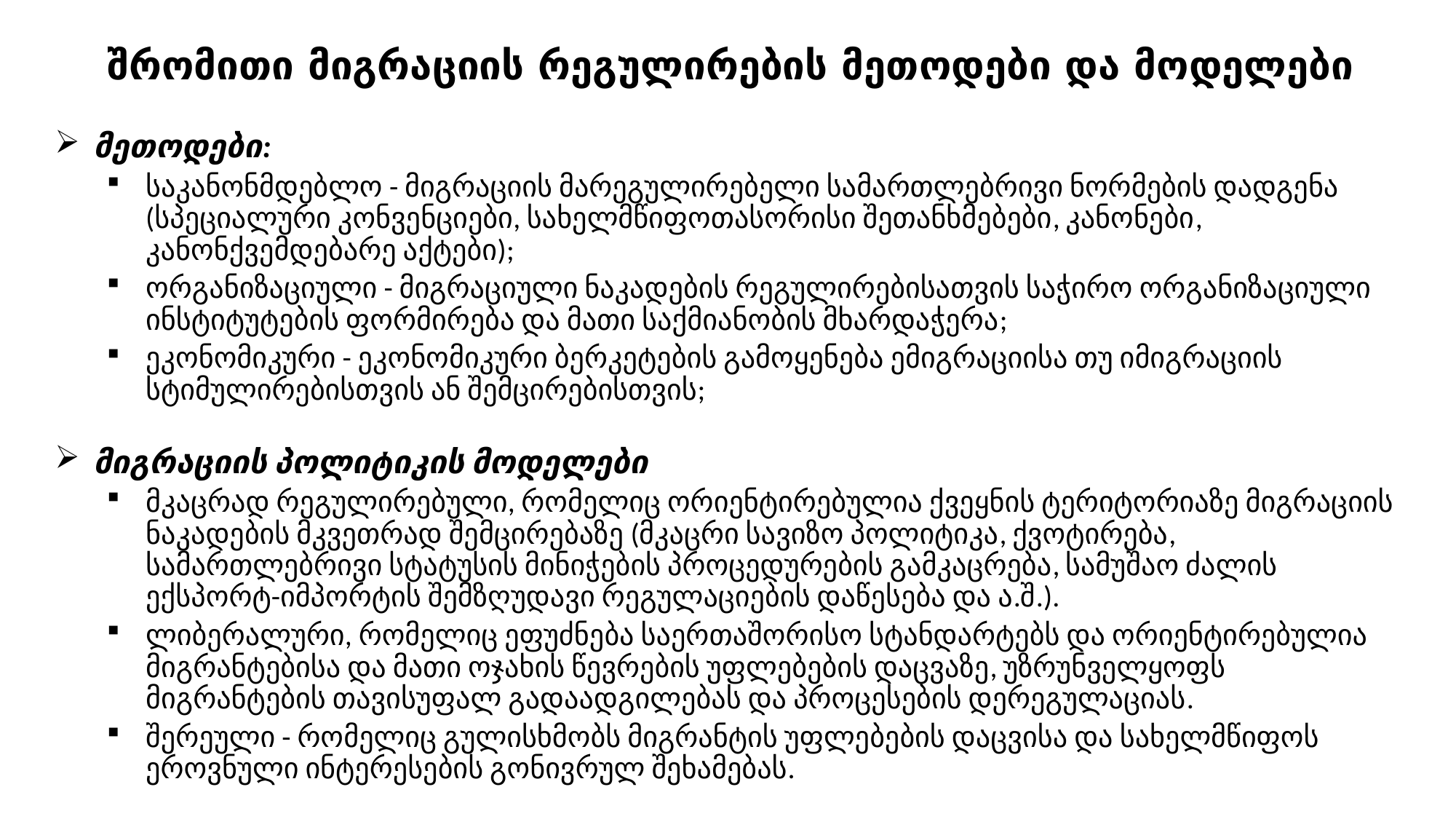

# შრომითი მიგრაციის რეგულირების მეთოდები და მოდელები
მეთოდები:
საკანონმდებლო - მიგრაციის მარეგულირებელი სამართლებრივი ნორმების დადგენა (სპეციალური კონვენციები, სახელმწიფოთასორისი შეთანხმებები, კანონები, კანონქვემდებარე აქტები);
ორგანიზაციული - მიგრაციული ნაკადების რეგულირებისათვის საჭირო ორგანიზაციული ინსტიტუტების ფორმირება და მათი საქმიანობის მხარდაჭერა;
ეკონომიკური - ეკონომიკური ბერკეტების გამოყენება ემიგრაციისა თუ იმიგრაციის სტიმულირებისთვის ან შემცირებისთვის;

მიგრაციის პოლიტიკის მოდელები
მკაცრად რეგულირებული, რომელიც ორიენტირებულია ქვეყნის ტერიტორიაზე მიგრაციის ნაკადების მკვეთრად შემცირებაზე (მკაცრი სავიზო პოლიტიკა, ქვოტირება, სამართლებრივი სტატუსის მინიჭების პროცედურების გამკაცრება, სამუშაო ძალის ექსპორტ-იმპორტის შემზღუდავი რეგულაციების დაწესება და ა.შ.).
ლიბერალური, რომელიც ეფუძნება საერთაშორისო სტანდარტებს და ორიენტირებულია მიგრანტებისა და მათი ოჯახის წევრების უფლებების დაცვაზე, უზრუნველყოფს მიგრანტების თავისუფალ გადაადგილებას და პროცე­სების დერეგულაციას.
შერეული - რომელიც გულისხმობს მიგრანტის უფლებების დაცვისა და სახელმწიფოს ეროვნული ინტერესების გონივრულ შეხამებას.